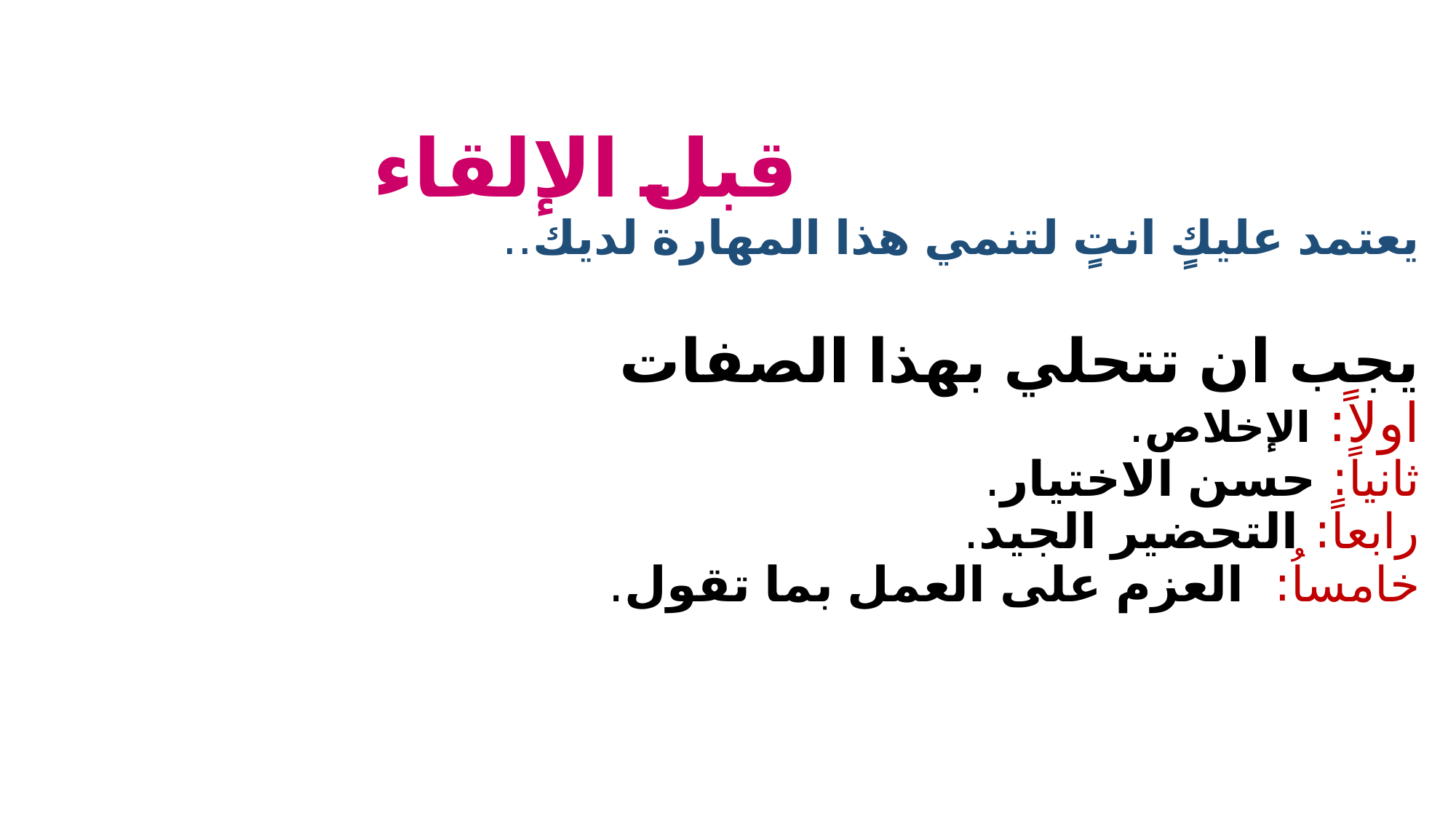

# قبل الإلقاء يعتمد عليكٍ انتٍ لتنمي هذا المهارة لديك.. يجب ان تتحلي بهذا الصفات اولاً: الإخلاص. ثانياً: حسن الاختيار. رابعاً: التحضير الجيد. خامساُ:  العزم على العمل بما تقول.